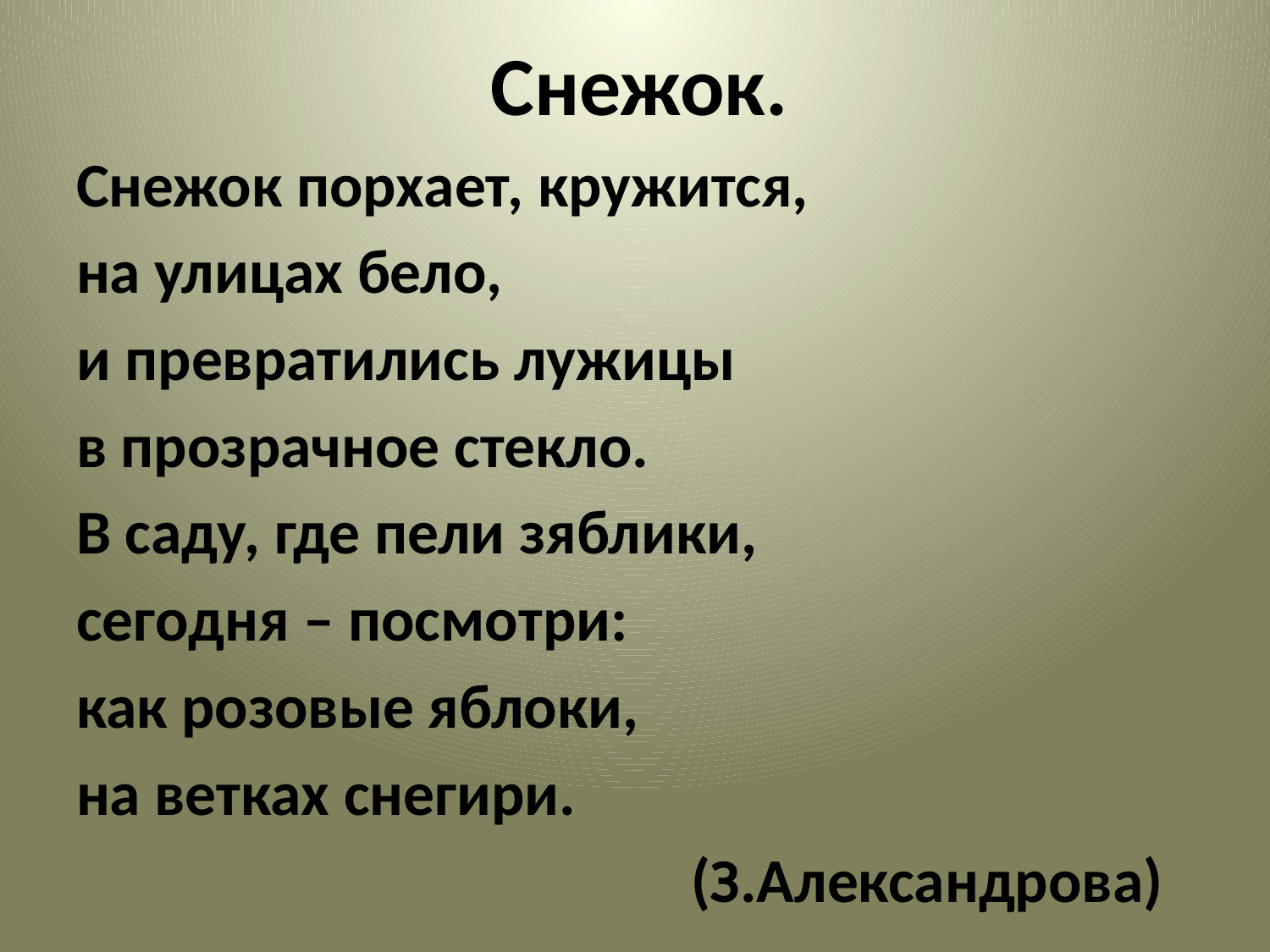

Снежок.
Снежок порхает, кружится,
на улицах бело,
и превратились лужицы
в прозрачное стекло.
В саду, где пели зяблики,
сегодня – посмотри:
как розовые яблоки,
на ветках снегири.
                                            (З.Александрова)